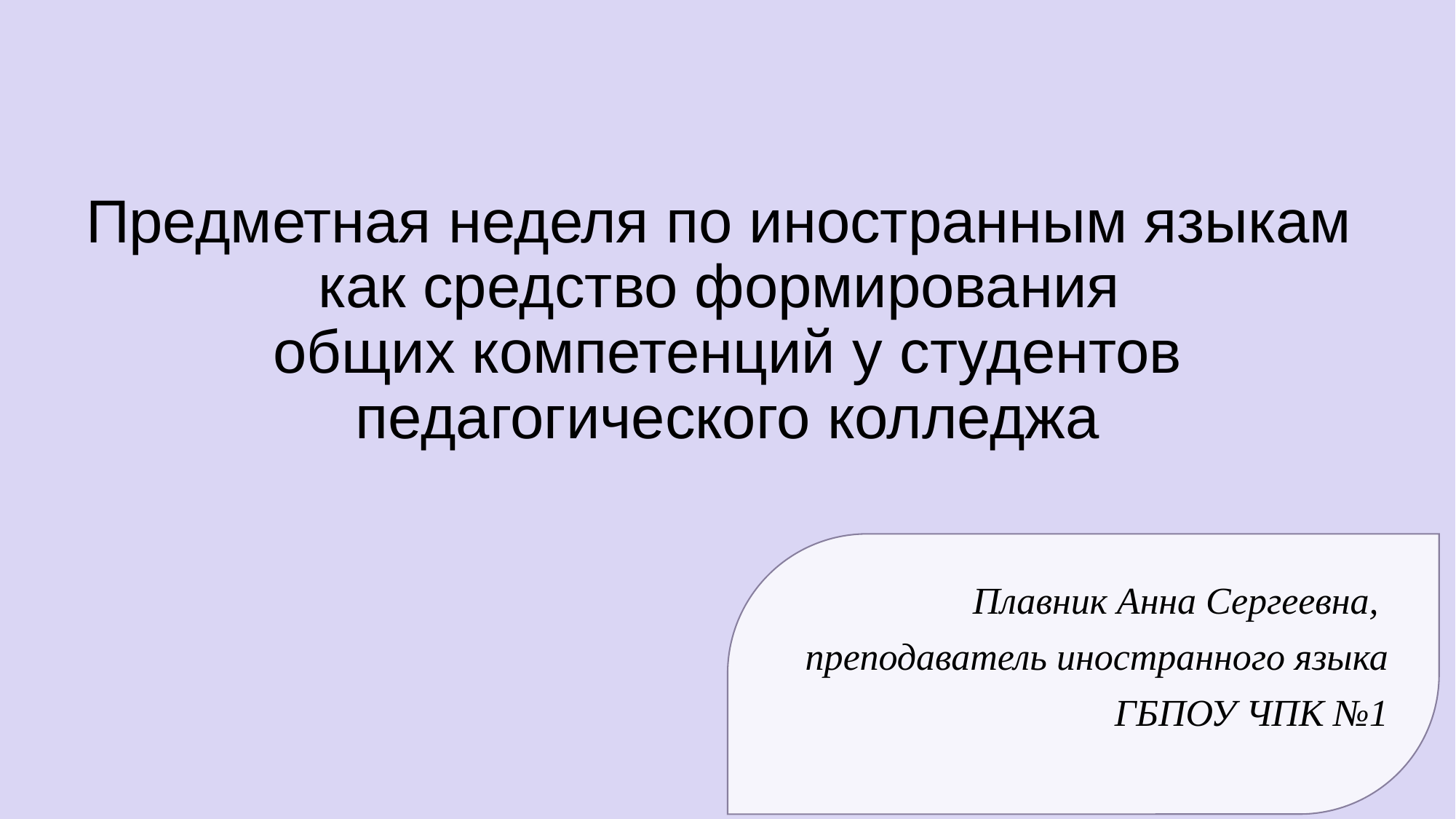

# Предметная неделя по иностранным языкам как средство формирования общих компетенций у студентов педагогического колледжа

Плавник Анна Сергеевна,
преподаватель иностранного языка
ГБПОУ ЧПК №1